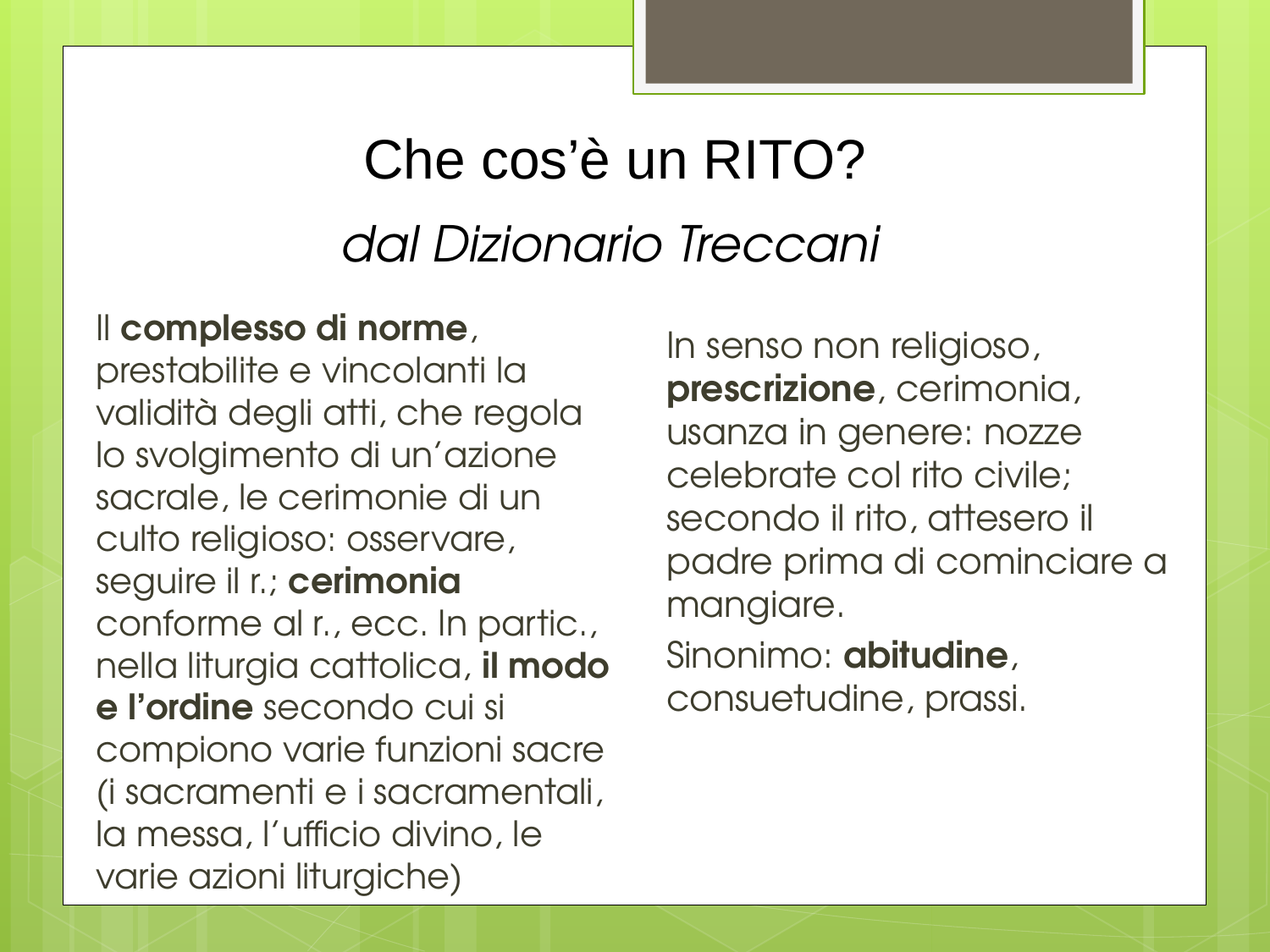

# Che cos’è un RITO?
dal Dizionario Treccani
Il complesso di norme, prestabilite e vincolanti la validità degli atti, che regola lo svolgimento di un’azione sacrale, le cerimonie di un culto religioso: osservare, seguire il r.; cerimonia conforme al r., ecc. In partic., nella liturgia cattolica, il modo e l’ordine secondo cui si compiono varie funzioni sacre (i sacramenti e i sacramentali, la messa, l’ufficio divino, le varie azioni liturgiche)
In senso non religioso, prescrizione, cerimonia, usanza in genere: nozze celebrate col rito civile; secondo il rito, attesero il padre prima di cominciare a mangiare.
Sinonimo: abitudine, consuetudine, prassi.